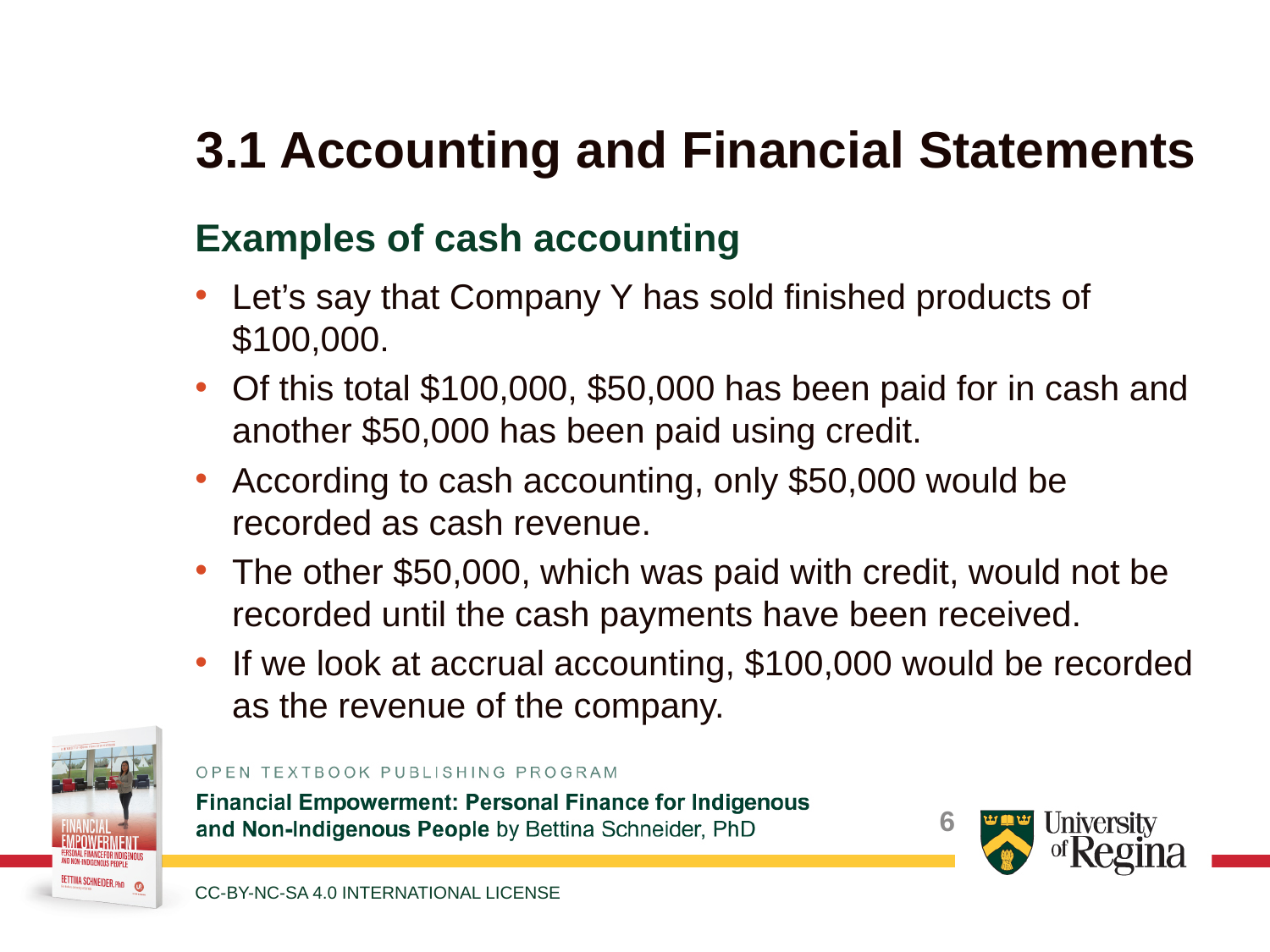

# 3.1 Accounting and Financial Statements
Examples of cash accounting
Let’s say that Company Y has sold finished products of $100,000.
Of this total $100,000, $50,000 has been paid for in cash and another $50,000 has been paid using credit.
According to cash accounting, only $50,000 would be recorded as cash revenue.
The other $50,000, which was paid with credit, would not be recorded until the cash payments have been received.
If we look at accrual accounting, $100,000 would be recorded as the revenue of the company.

CC-BY-NC-SA 4.0 INTERNATIONAL LICENSE